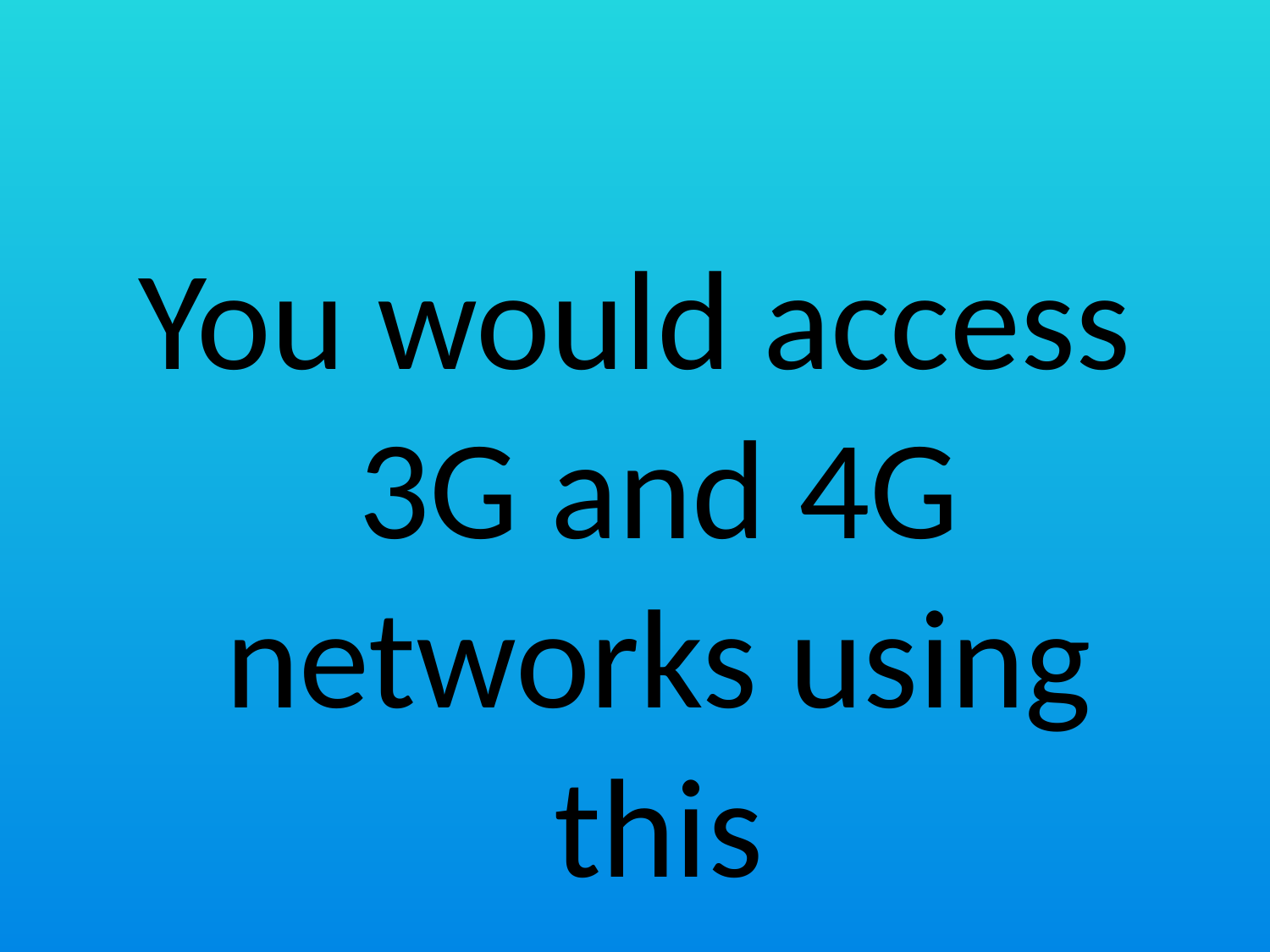

#
You would access 3G and 4G networks using this